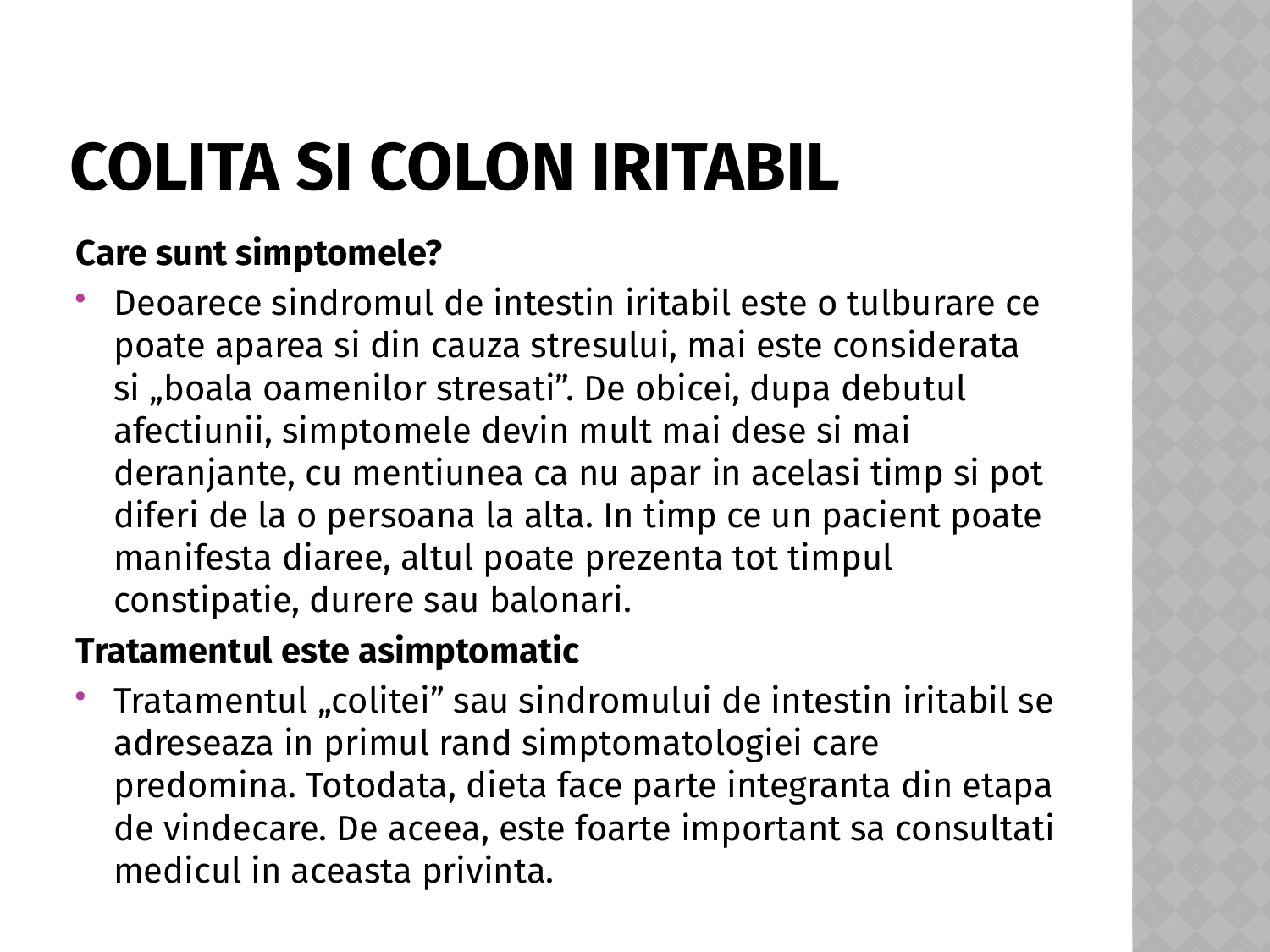

# Colita si Colon iritabil
Care sunt simptomele?
Deoarece sindromul de intestin iritabil este o tulburare ce poate aparea si din cauza stresului, mai este considerata si „boala oamenilor stresati”. De obicei, dupa debutul afectiunii, simptomele devin mult mai dese si mai deranjante, cu mentiunea ca nu apar in acelasi timp si pot diferi de la o persoana la alta. In timp ce un pacient poate manifesta diaree, altul poate prezenta tot timpul constipatie, durere sau balonari.
Tratamentul este asimptomatic
Tratamentul „colitei” sau sindromului de intestin iritabil se adreseaza in primul rand simptomatologiei care predomina. Totodata, dieta face parte integranta din etapa de vindecare. De aceea, este foarte important sa consultati medicul in aceasta privinta.